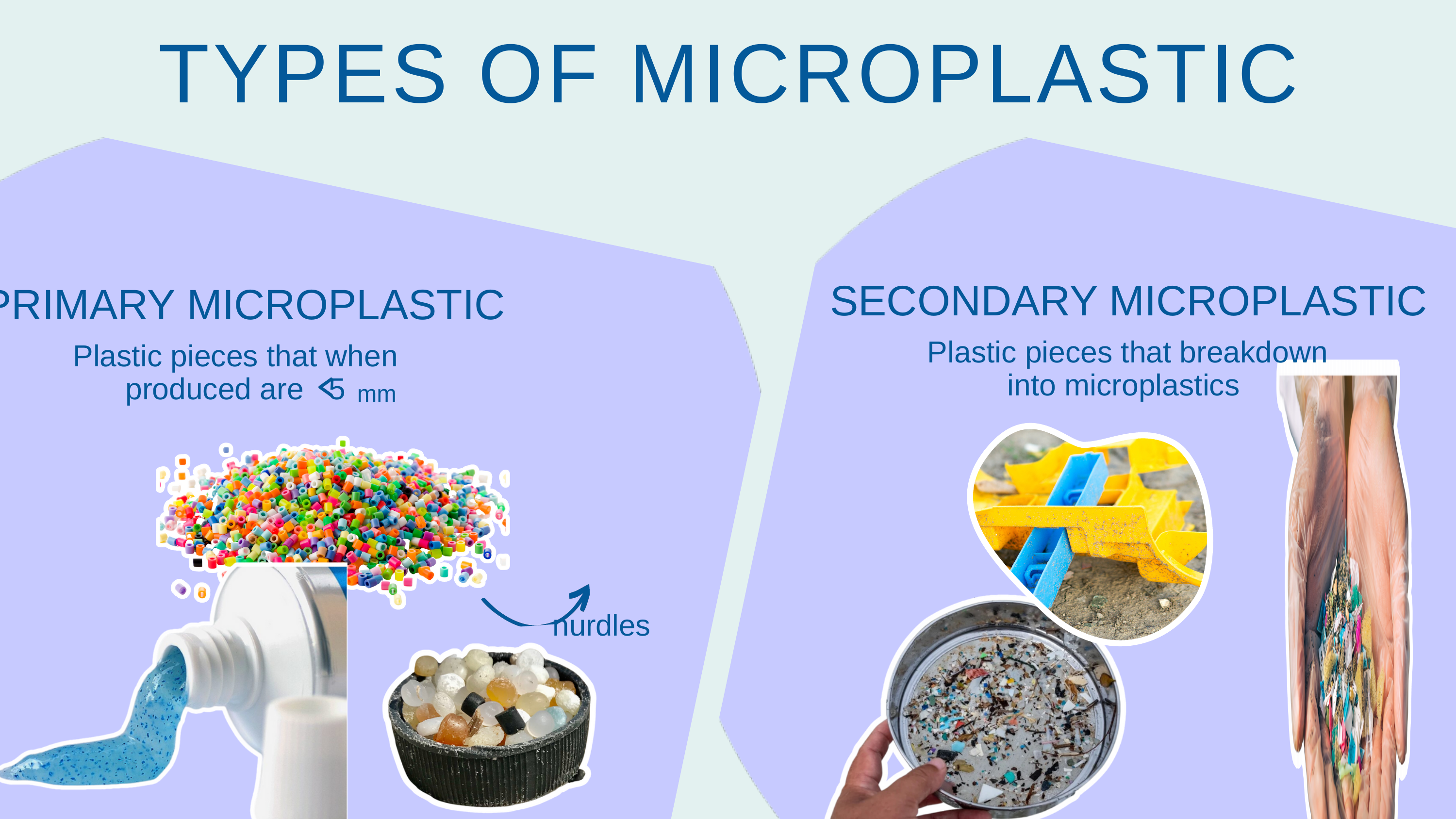

TYPES OF MICROPLASTIC

SECONDARY MICROPLASTIC
PRIMARY MICROPLASTIC
Plastic pieces that breakdown into microplastics
Plastic pieces that when produced are   5
mm

nurdles